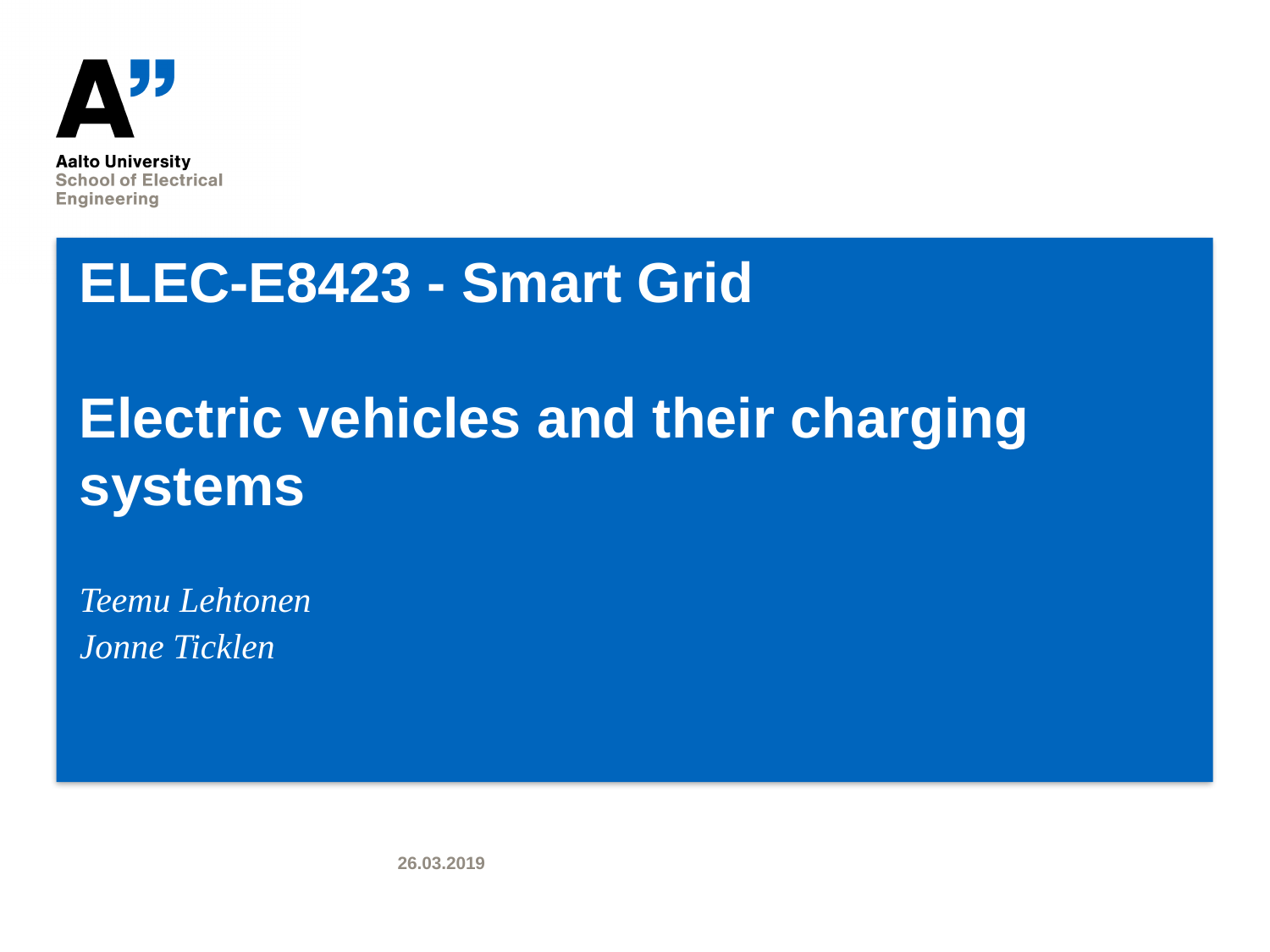

# ELEC-E8423 - Smart Grid Electric vehicles and their charging systems
Teemu Lehtonen
Jonne Ticklen

26.03.2019